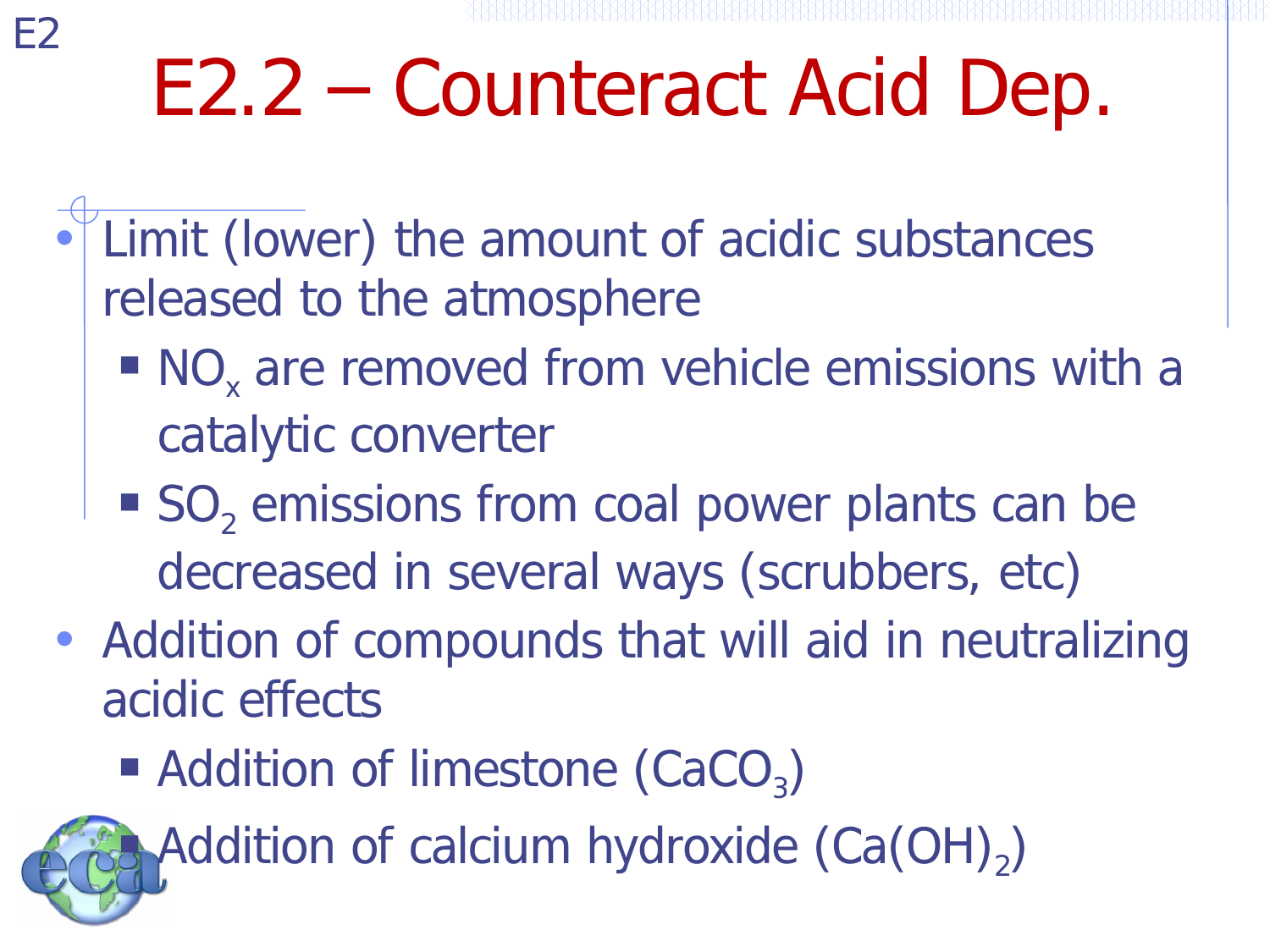

# E2.2 – Counteract Acid Dep.
Limit (lower) the amount of acidic substances released to the atmosphere
NOx are removed from vehicle emissions with a catalytic converter
SO2 emissions from coal power plants can be decreased in several ways (scrubbers, etc)
Addition of compounds that will aid in neutralizing acidic effects
Addition of limestone (CaCO3)
Addition of calcium hydroxide (Ca(OH)2)